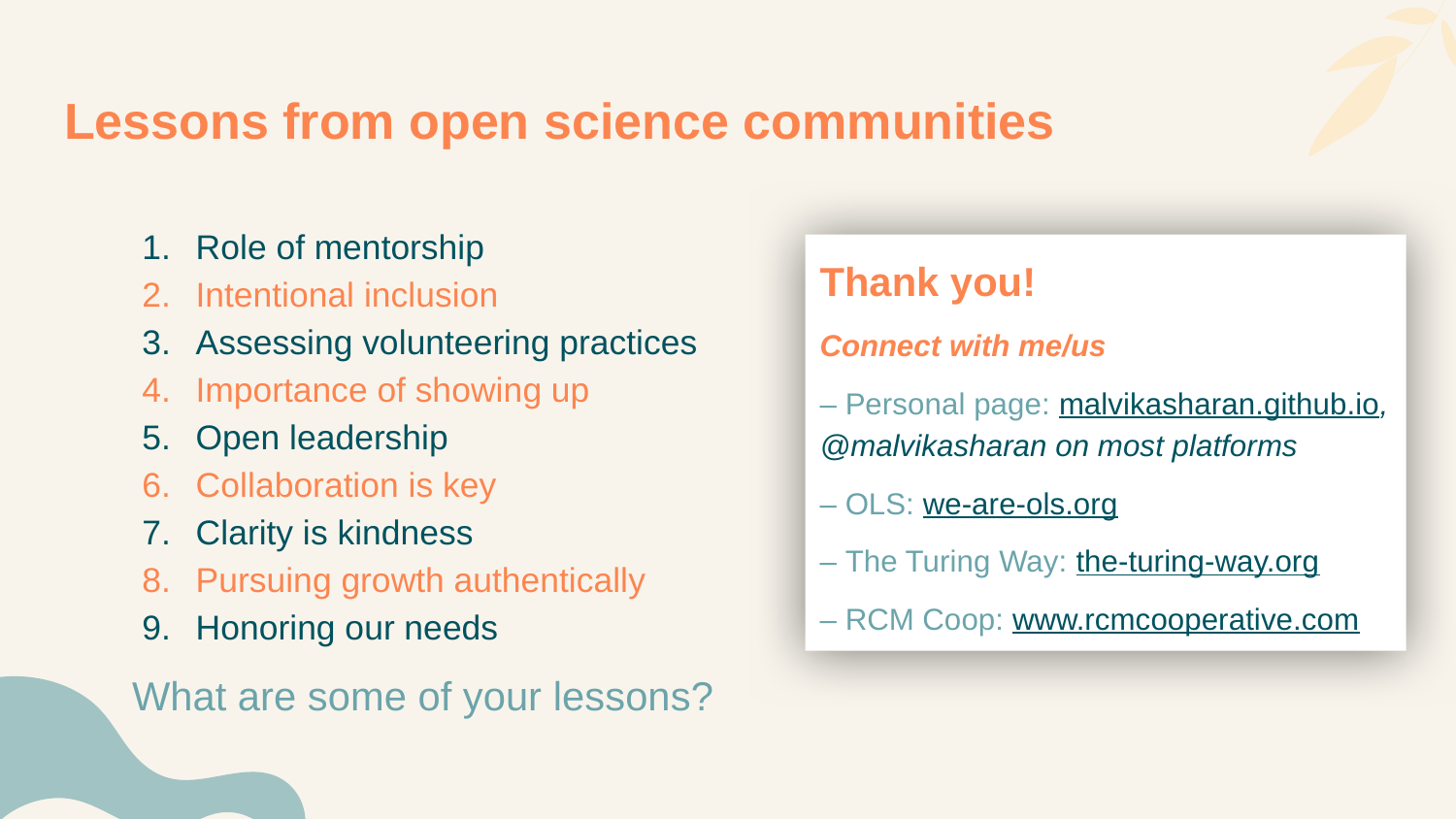

# Lessons from open science communities
Role of mentorship
Intentional inclusion
Assessing volunteering practices
Importance of showing up
Open leadership
Collaboration is key
Clarity is kindness
Pursuing growth authentically
Honoring our needs
Thank you!
Connect with me/us
– Personal page: malvikasharan.github.io, @malvikasharan on most platforms
– OLS: we-are-ols.org
– The Turing Way: the-turing-way.org
– RCM Coop: www.rcmcooperative.com
What are some of your lessons?